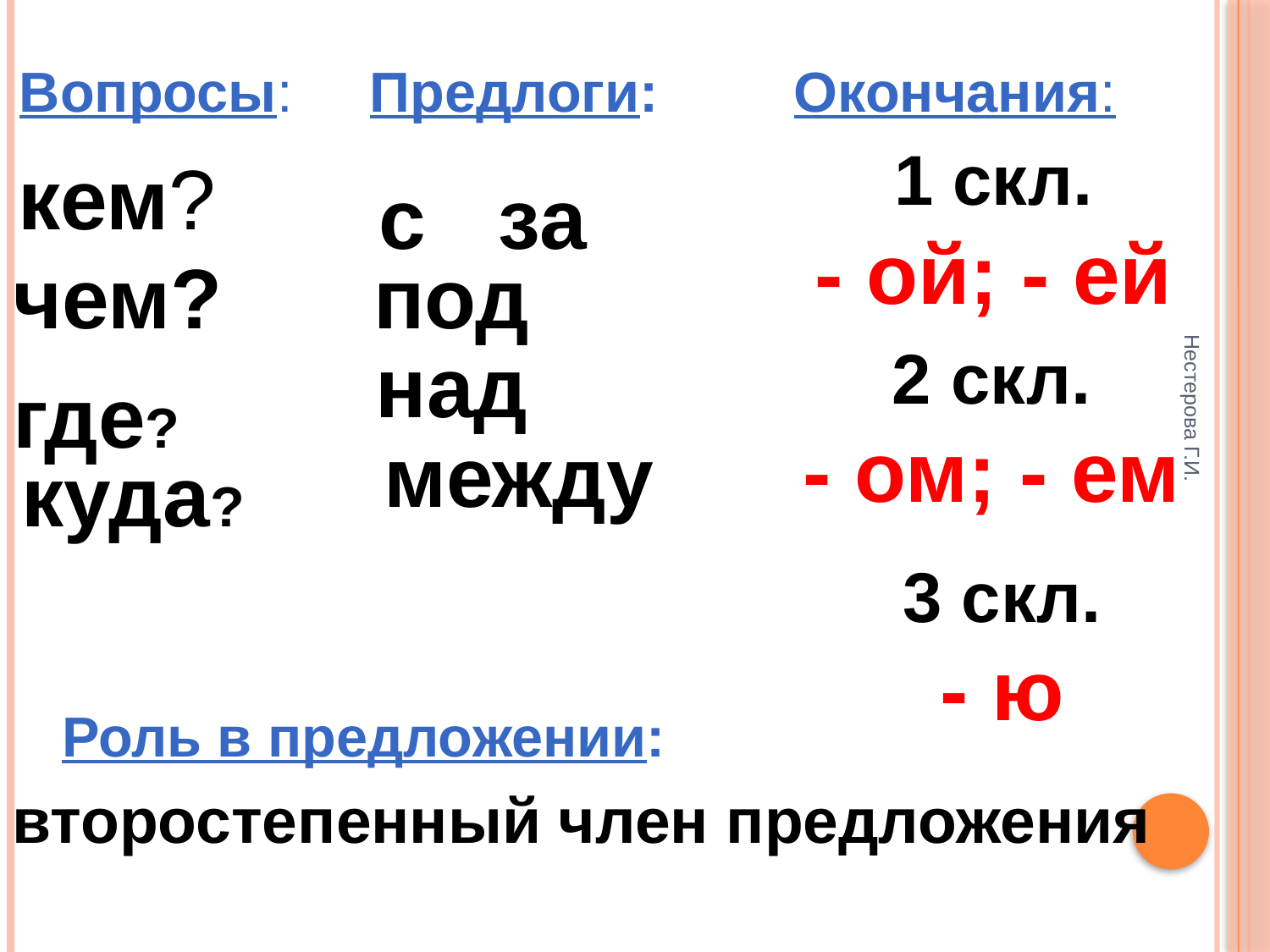

Вопросы:
Предлоги:
Окончания:
1 скл.
- ой; - ей
кем?
с
за
чем?
под
над
2 скл.
- ом; - ем
где?
между
куда?
Нестерова Г.И.
3 скл.
- ю
Роль в предложении:
второстепенный член предложения